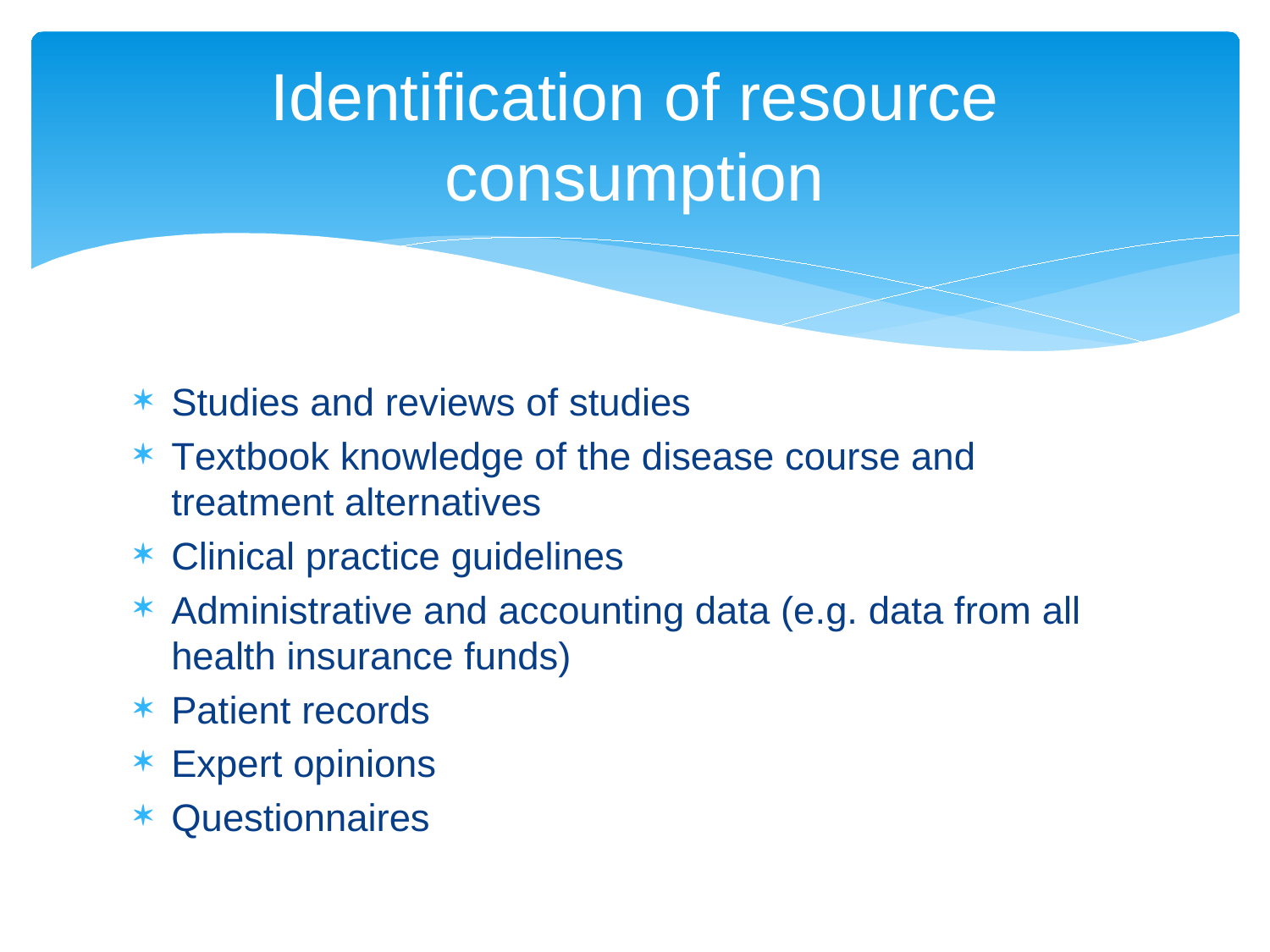

# Identification of resource consumption
Studies and reviews of studies
Textbook knowledge of the disease course and treatment alternatives
Clinical practice guidelines
Administrative and accounting data (e.g. data from all health insurance funds)
Patient records
Expert opinions
Questionnaires